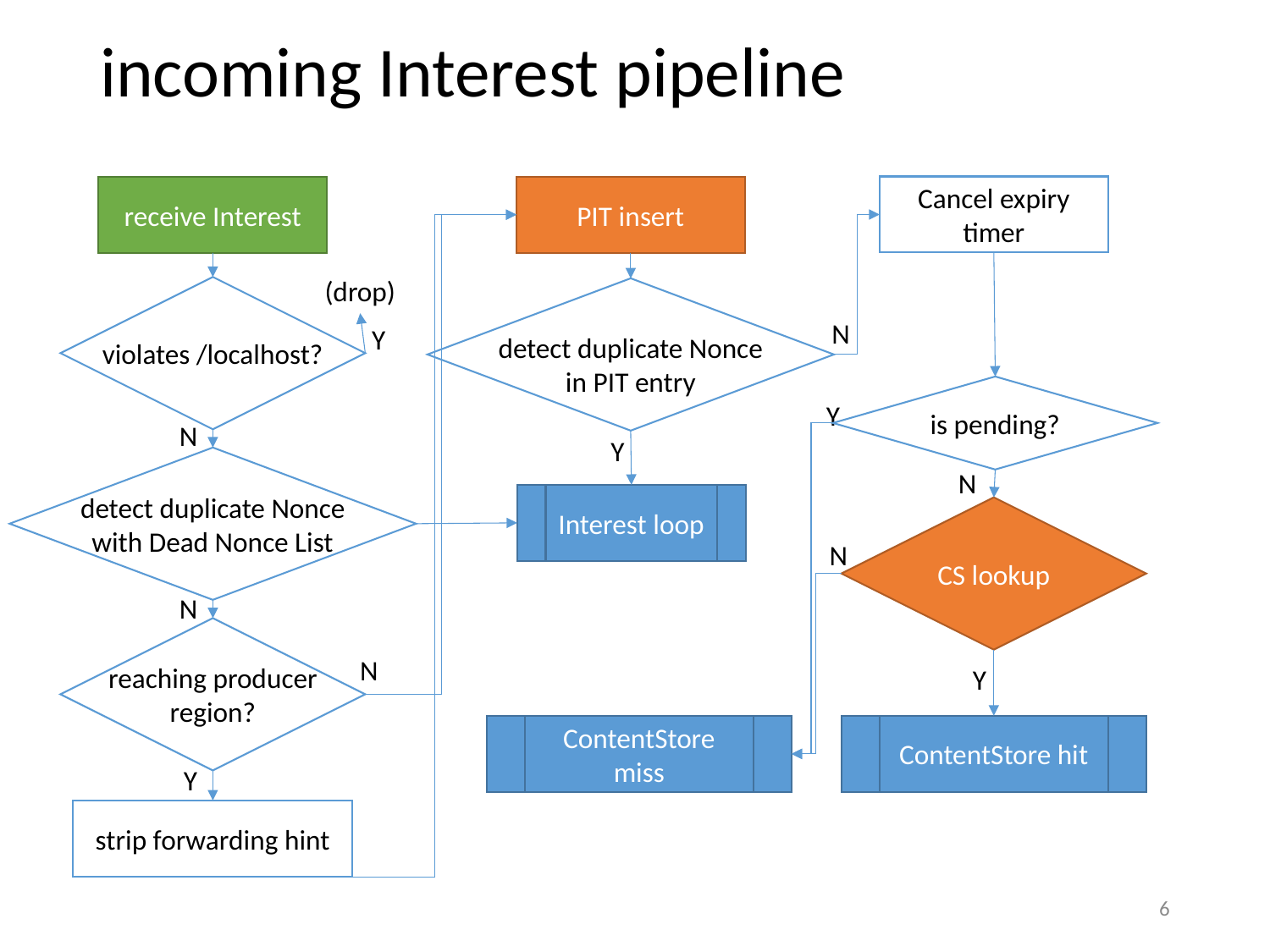

# incoming Interest pipeline
Cancel expiry timer
receive Interest
PIT insert
(drop)
violates /localhost?
detect duplicate Nonce
in PIT entry
N
Y
is pending?
Y
N
Y
detect duplicate Nonce
with Dead Nonce List
N
Interest loop
CS lookup
N
N
reaching producer
region?
N
Y
ContentStore hit
ContentStore miss
Y
strip forwarding hint
6